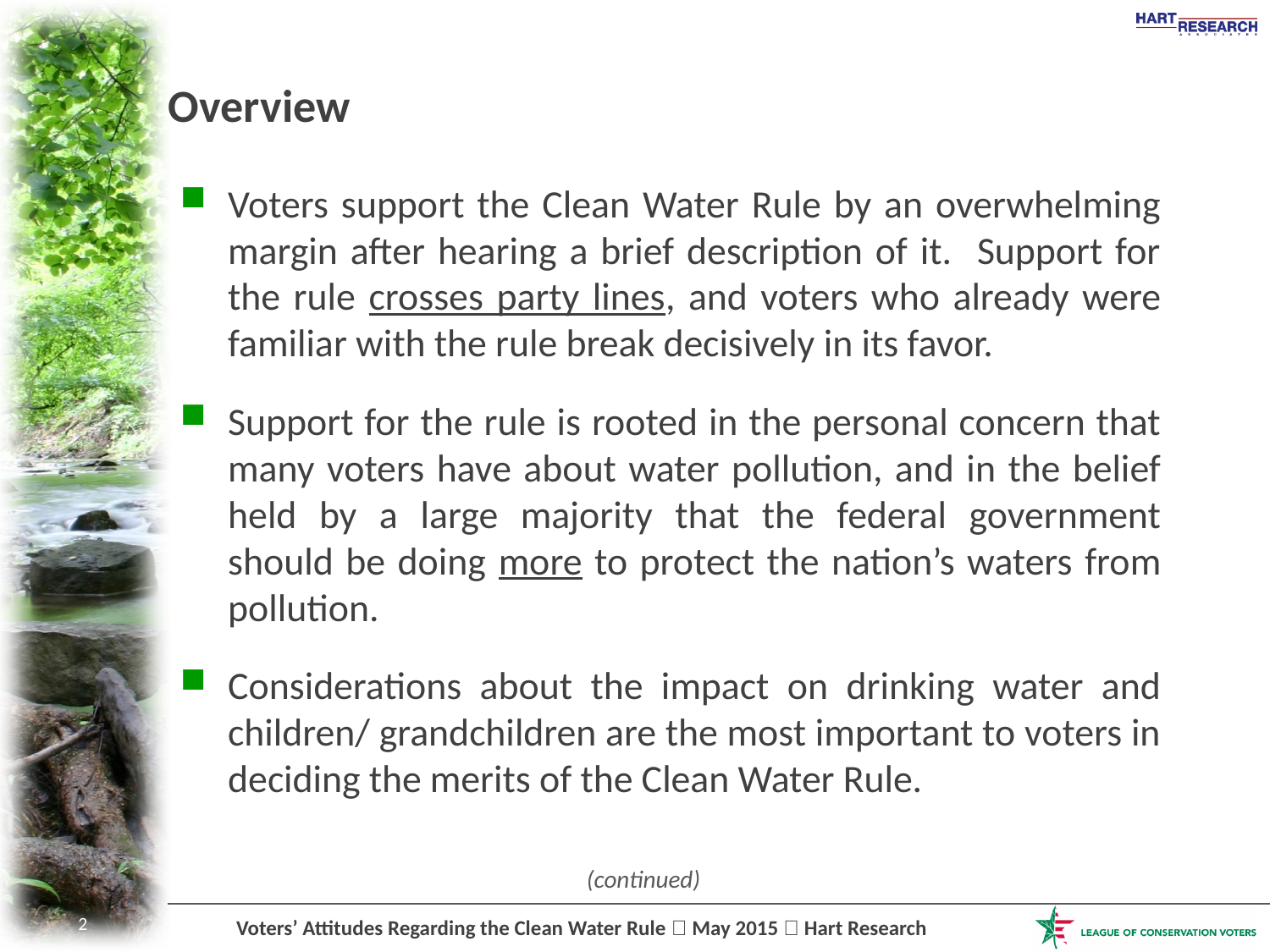

# Overview
Voters support the Clean Water Rule by an overwhelming margin after hearing a brief description of it.  Support for the rule crosses party lines, and voters who already were familiar with the rule break decisively in its favor.
Support for the rule is rooted in the personal concern that many voters have about water pollution, and in the belief held by a large majority that the federal government should be doing more to protect the nation’s waters from pollution.
Considerations about the impact on drinking water and children/ grandchildren are the most important to voters in deciding the merits of the Clean Water Rule.
A lot  5%
(continued)
2